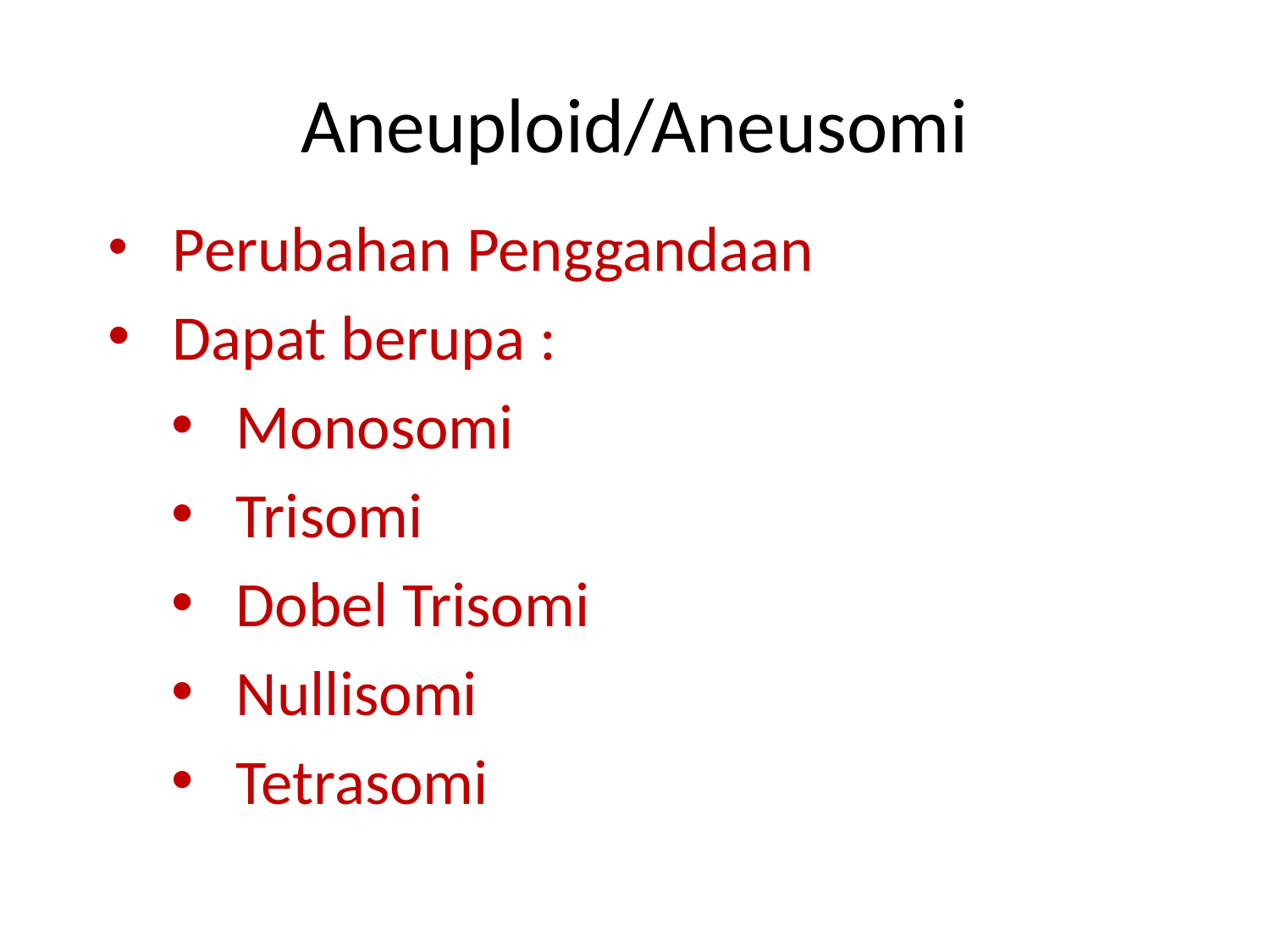

# Aneuploid/Aneusomi
	Perubahan Penggandaan
	Dapat berupa :
	Monosomi
	Trisomi
	Dobel Trisomi
	Nullisomi
	Tetrasomi